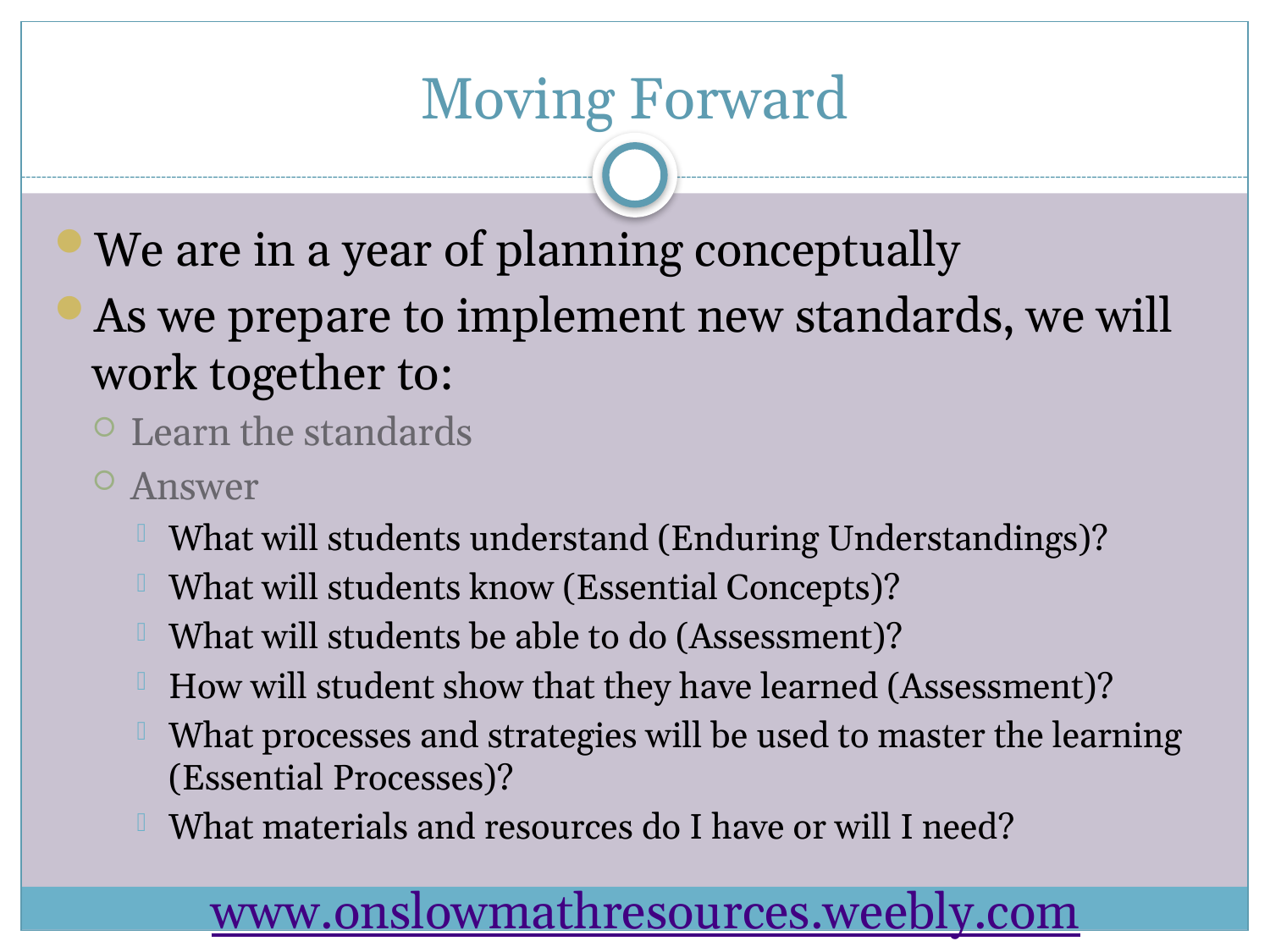

# Moving Forward
We are in a year of planning conceptually
As we prepare to implement new standards, we will work together to:
Learn the standards
Answer
What will students understand (Enduring Understandings)?
What will students know (Essential Concepts)?
What will students be able to do (Assessment)?
How will student show that they have learned (Assessment)?
What processes and strategies will be used to master the learning (Essential Processes)?
What materials and resources do I have or will I need?
www.onslowmathresources.weebly.com